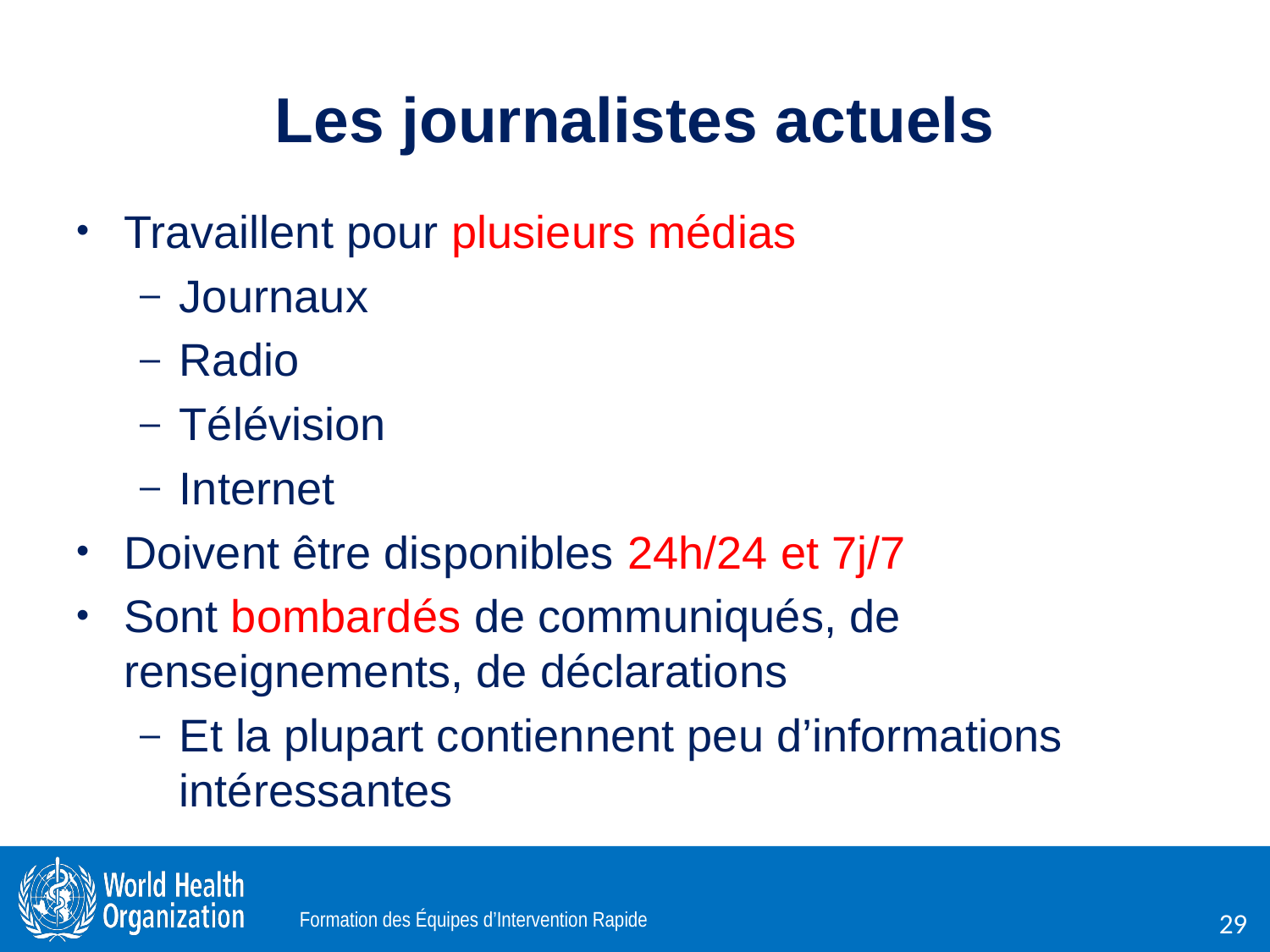

# Les journalistes actuels
Travaillent pour plusieurs médias
Journaux
Radio
Télévision
Internet
Doivent être disponibles 24h/24 et 7j/7
Sont bombardés de communiqués, de renseignements, de déclarations
Et la plupart contiennent peu d’informations intéressantes